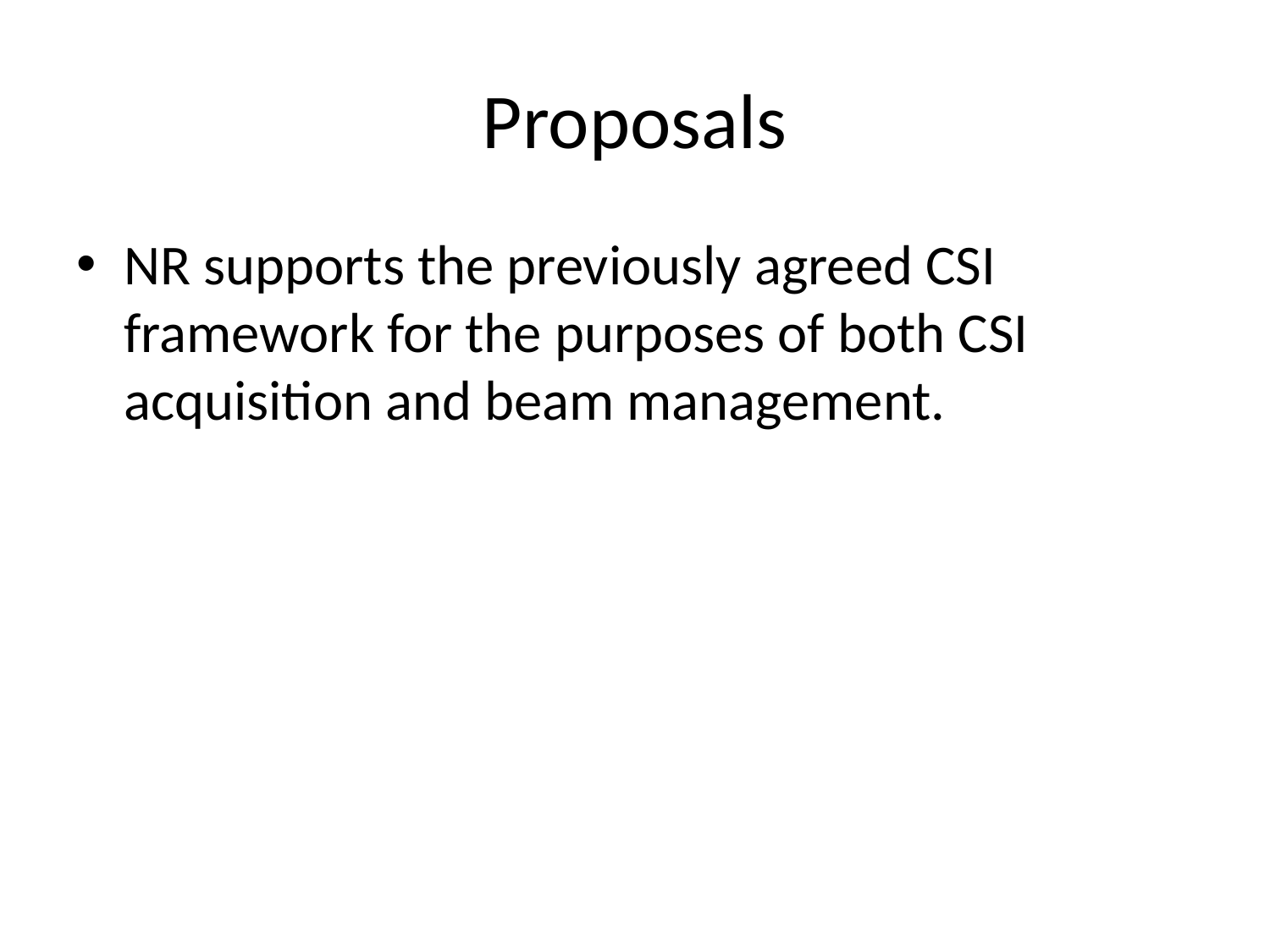

# Proposals
NR supports the previously agreed CSI framework for the purposes of both CSI acquisition and beam management.